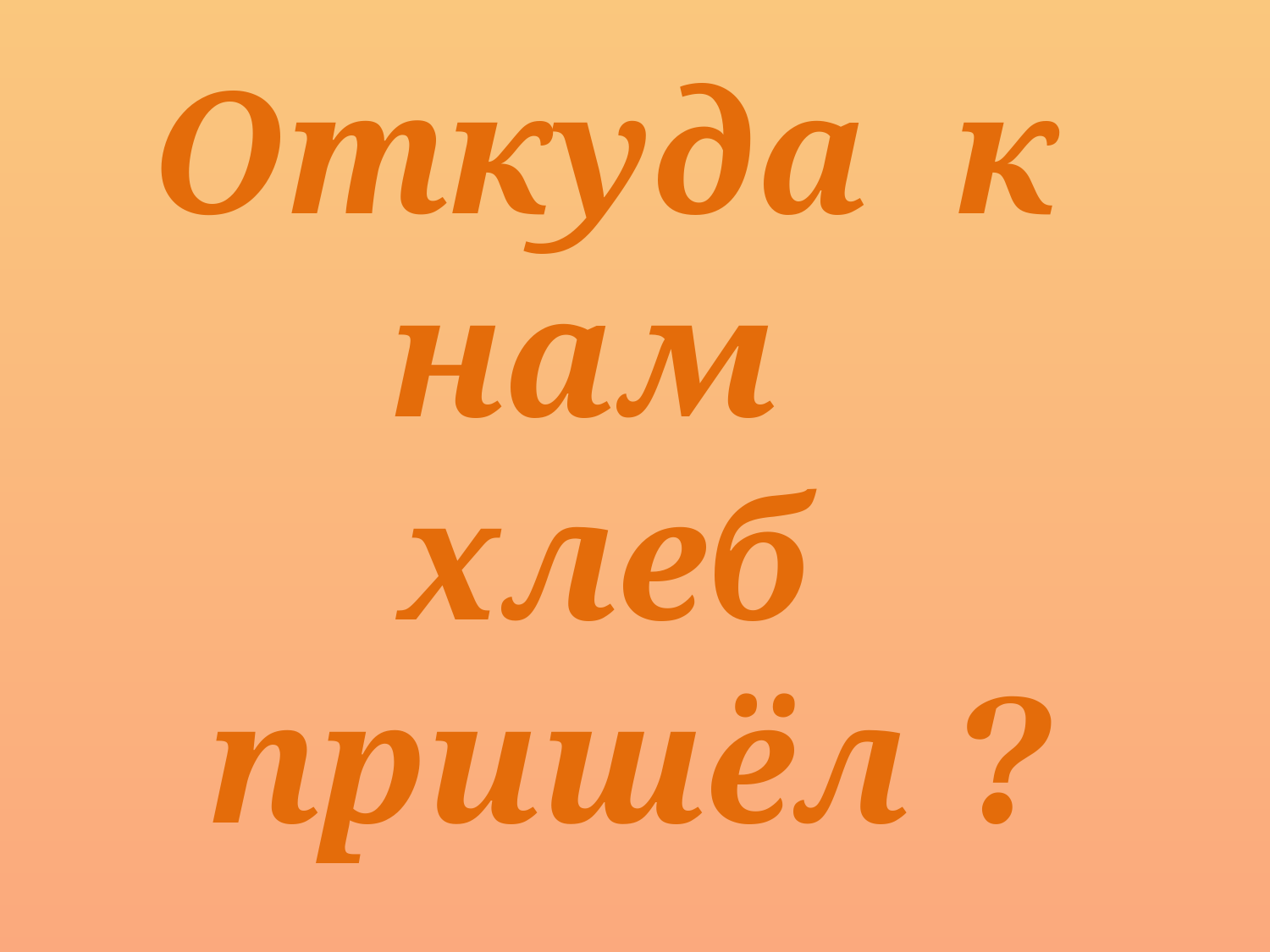

# Откуда  к  нам хлеб  пришёл ?